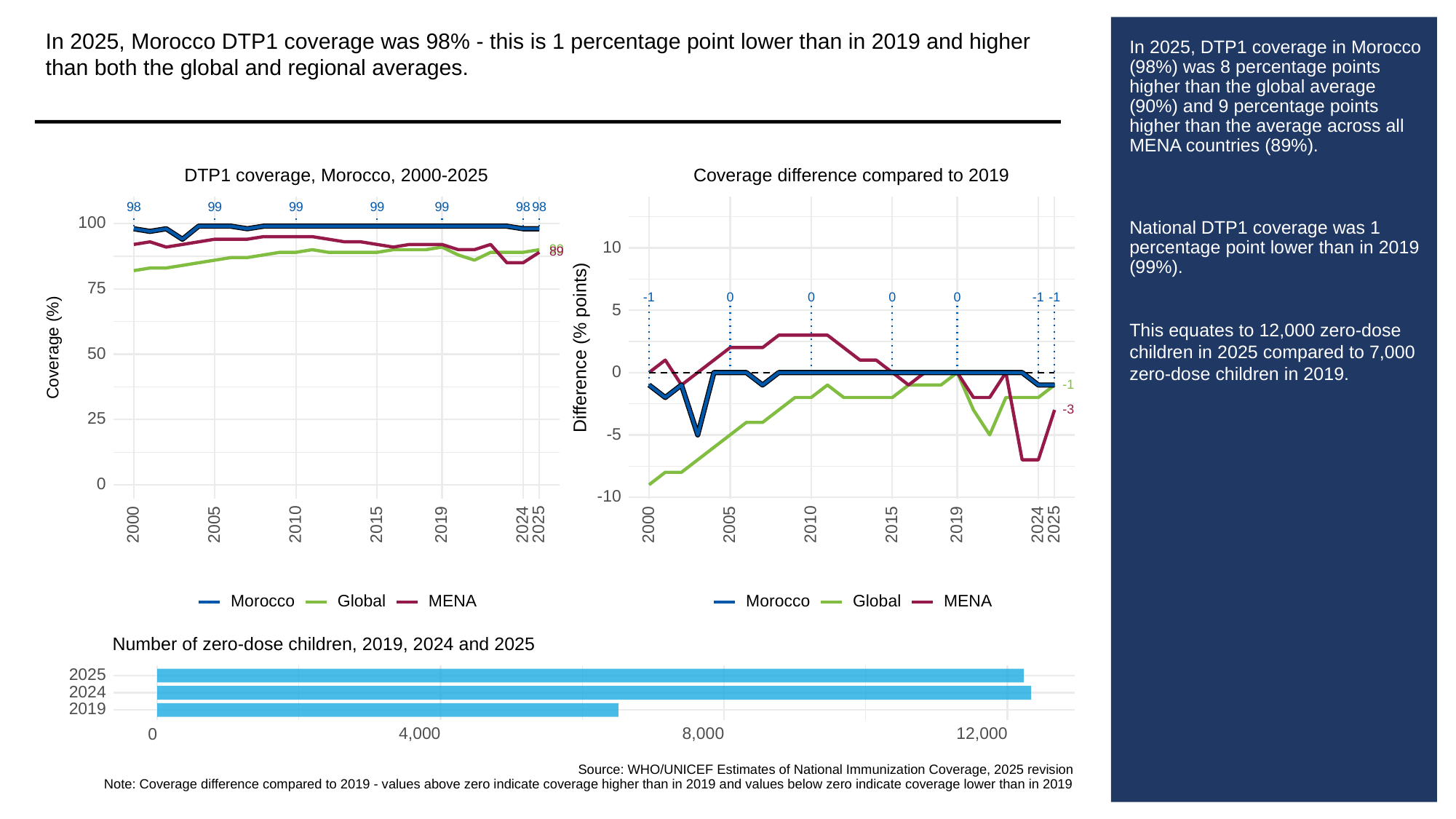

In 2025, Morocco DTP1 coverage was 98% - this is 1 percentage point lower than in 2019 and higher than both the global and regional averages.
# In 2025, DTP1 coverage in Morocco (98%) was 8 percentage points higher than the global average (90%) and 9 percentage points higher than the average across all MENA countries (89%).

National DTP1 coverage was 1 percentage point lower than in 2019 (99%).

This equates to 12,000 zero-dose children in 2025 compared to 7,000 zero-dose children in 2019.

Coverage difference compared to 2019
DTP1 coverage, Morocco, 2000-2025

98
99
99
99
99
98
98

100

10
90

89

75

0
0
0
0
-1
-1
-1

5

Difference (% points)
Coverage (%)

50

0

-1

-3
25

-5

0

-10

2000
2005
2010
2015
2019
2024
2025
2000
2005
2010
2015
2019
2024
2025
Global
Global
Morocco
Morocco
MENA
MENA

Number of zero-dose children, 2019, 2024 and 2025

2025

2024

2019

4,000
8,000
12,000
0
Source: WHO/UNICEF Estimates of National Immunization Coverage, 2025 revision
Note: Coverage difference compared to 2019 - values above zero indicate coverage higher than in 2019 and values below zero indicate coverage lower than in 2019